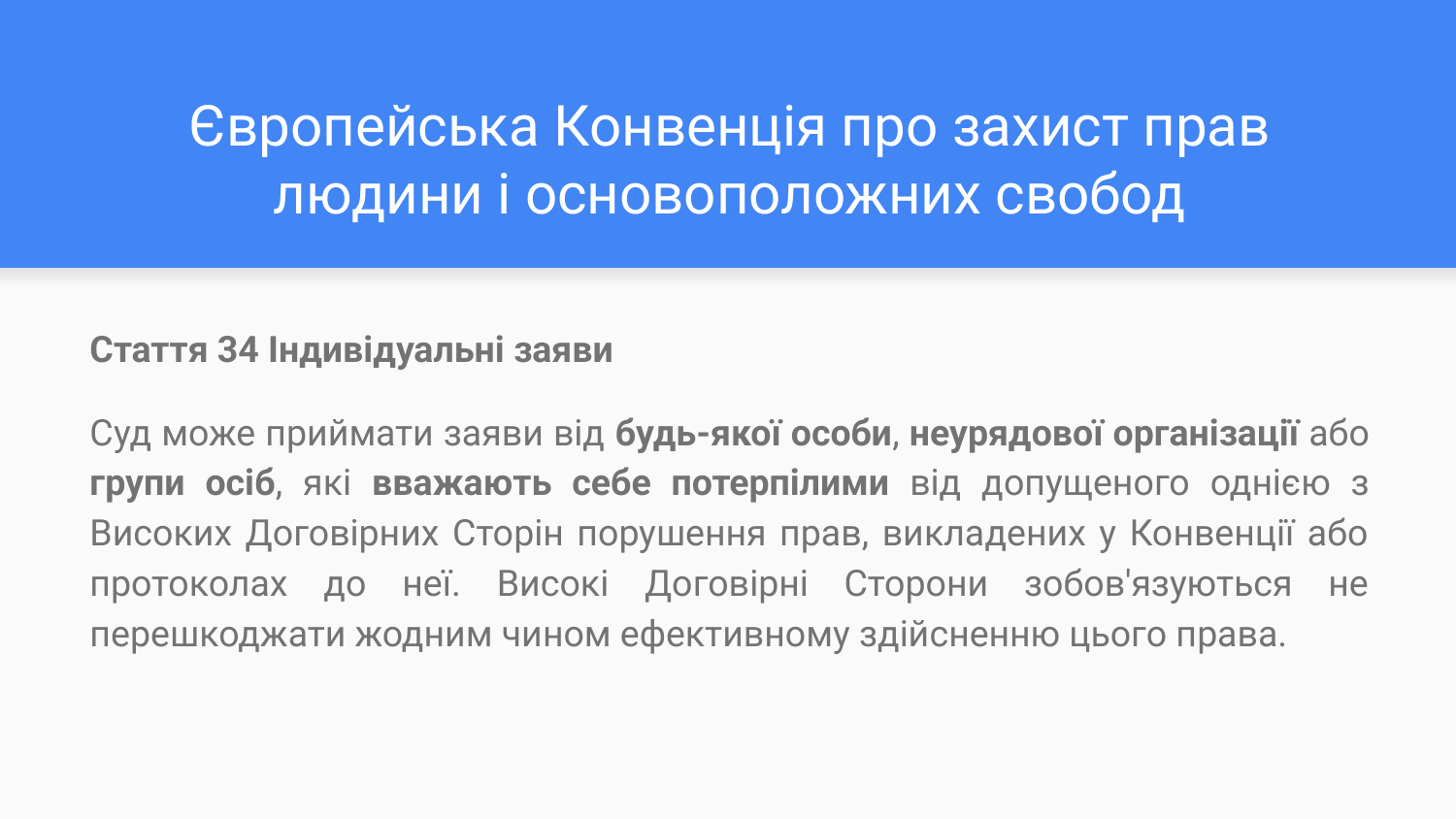

# Європейська Конвенція про захист прав людини і основоположних свобод
Стаття 34 Індивідуальні заяви
Суд може приймати заяви від будь-якої особи, неурядової організації або групи осіб, які вважають себе потерпілими від допущеного однією з Високих Договірних Сторін порушення прав, викладених у Конвенції або протоколах до неї. Високі Договірні Сторони зобов'язуються не перешкоджати жодним чином ефективному здійсненню цього права.